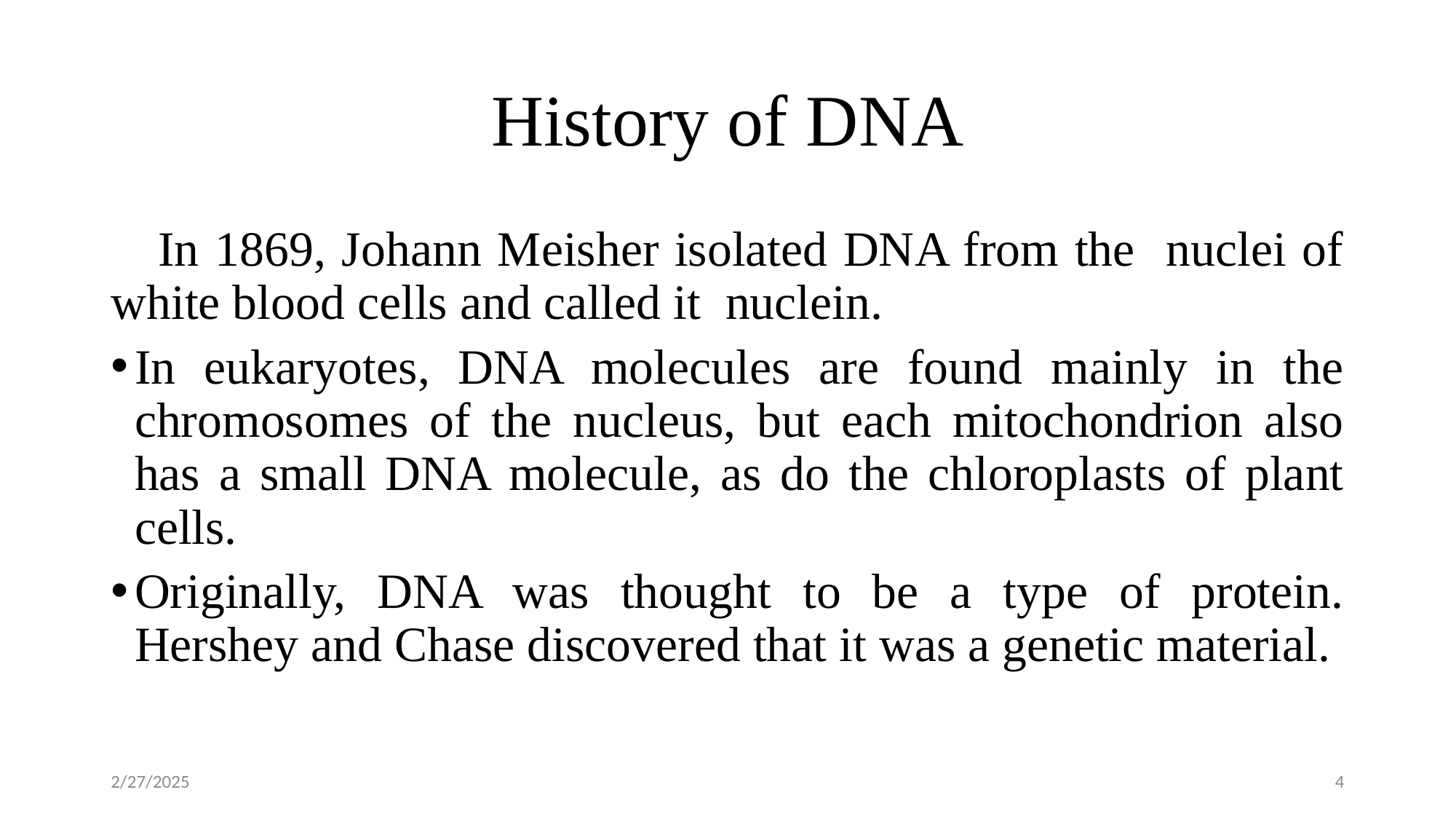

# History of DNA
   In 1869, Johann Meisher isolated DNA from the  nuclei of white blood cells and called it  nuclein.
In eukaryotes, DNA molecules are found mainly in the chromosomes of the nucleus, but each mitochondrion also has a small DNA molecule, as do the chloroplasts of plant cells.
Originally, DNA was thought to be a type of protein. Hershey and Chase discovered that it was a genetic material.
2/27/2025
4